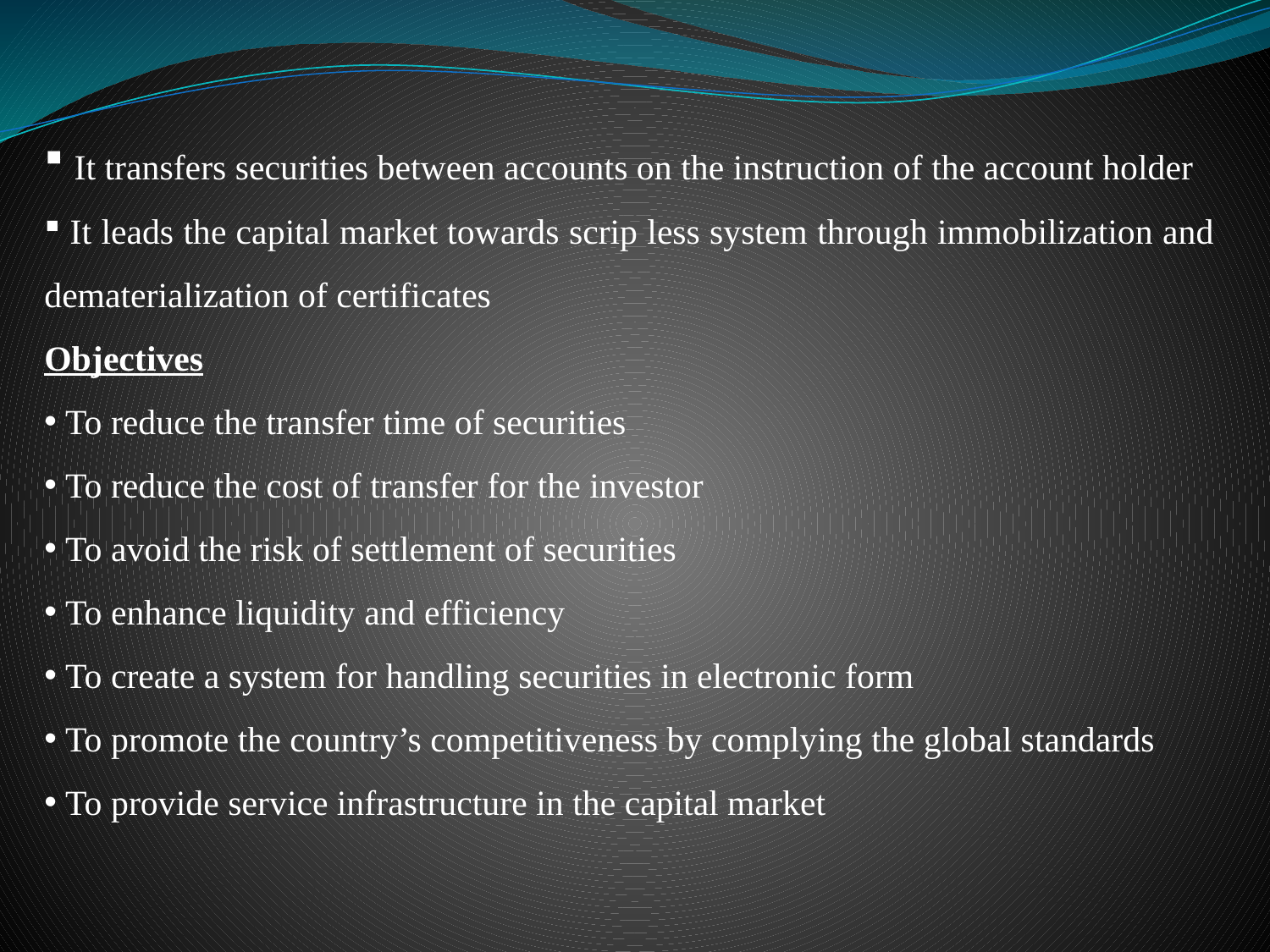

It transfers securities between accounts on the instruction of the account holder
 It leads the capital market towards scrip less system through immobilization and dematerialization of certificates
Objectives
 To reduce the transfer time of securities
 To reduce the cost of transfer for the investor
 To avoid the risk of settlement of securities
 To enhance liquidity and efficiency
 To create a system for handling securities in electronic form
 To promote the country’s competitiveness by complying the global standards
 To provide service infrastructure in the capital market